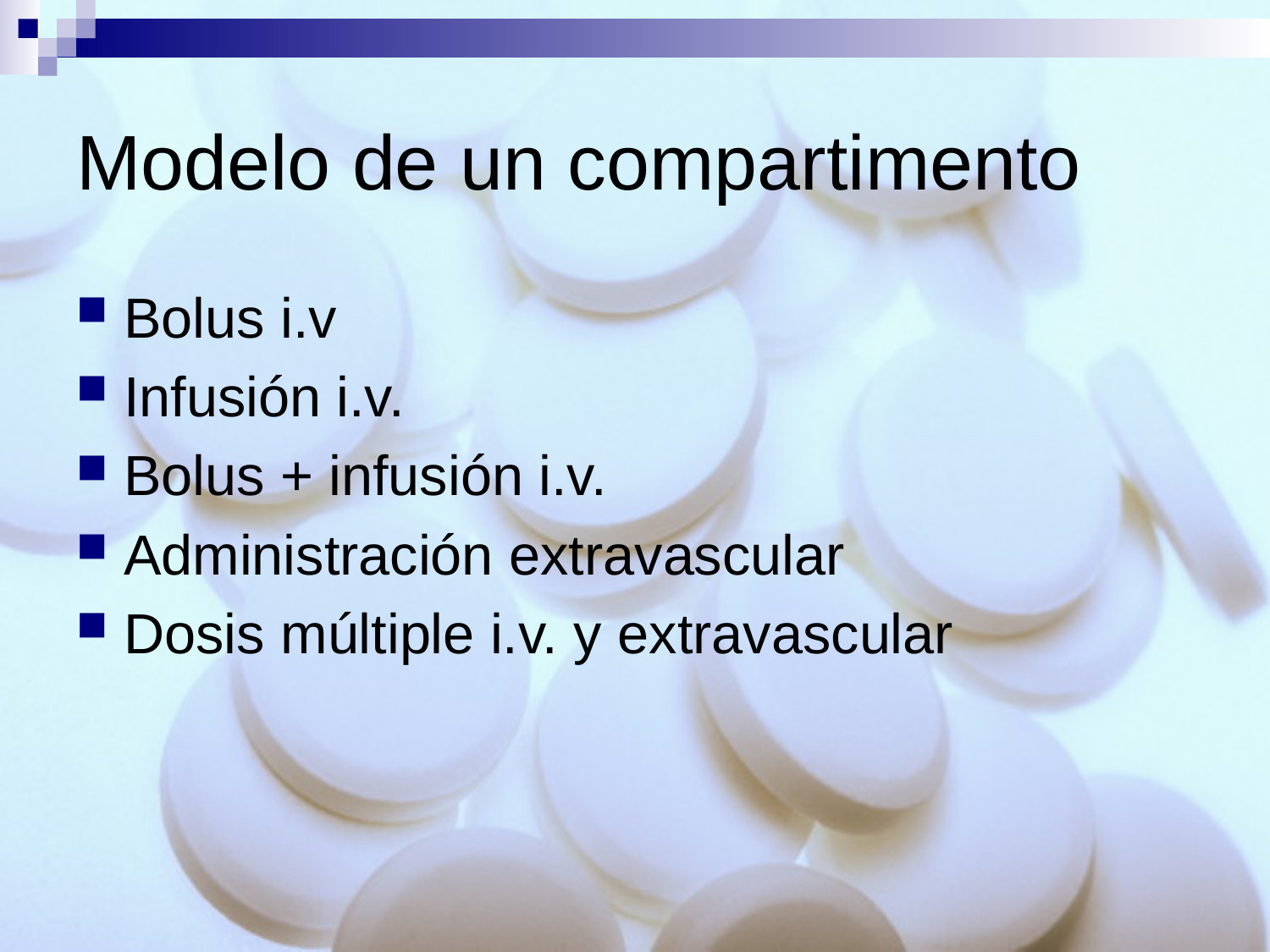

# Modelo de un compartimento
Bolus i.v
Infusión i.v.
Bolus + infusión i.v.
Administración extravascular
Dosis múltiple i.v. y extravascular